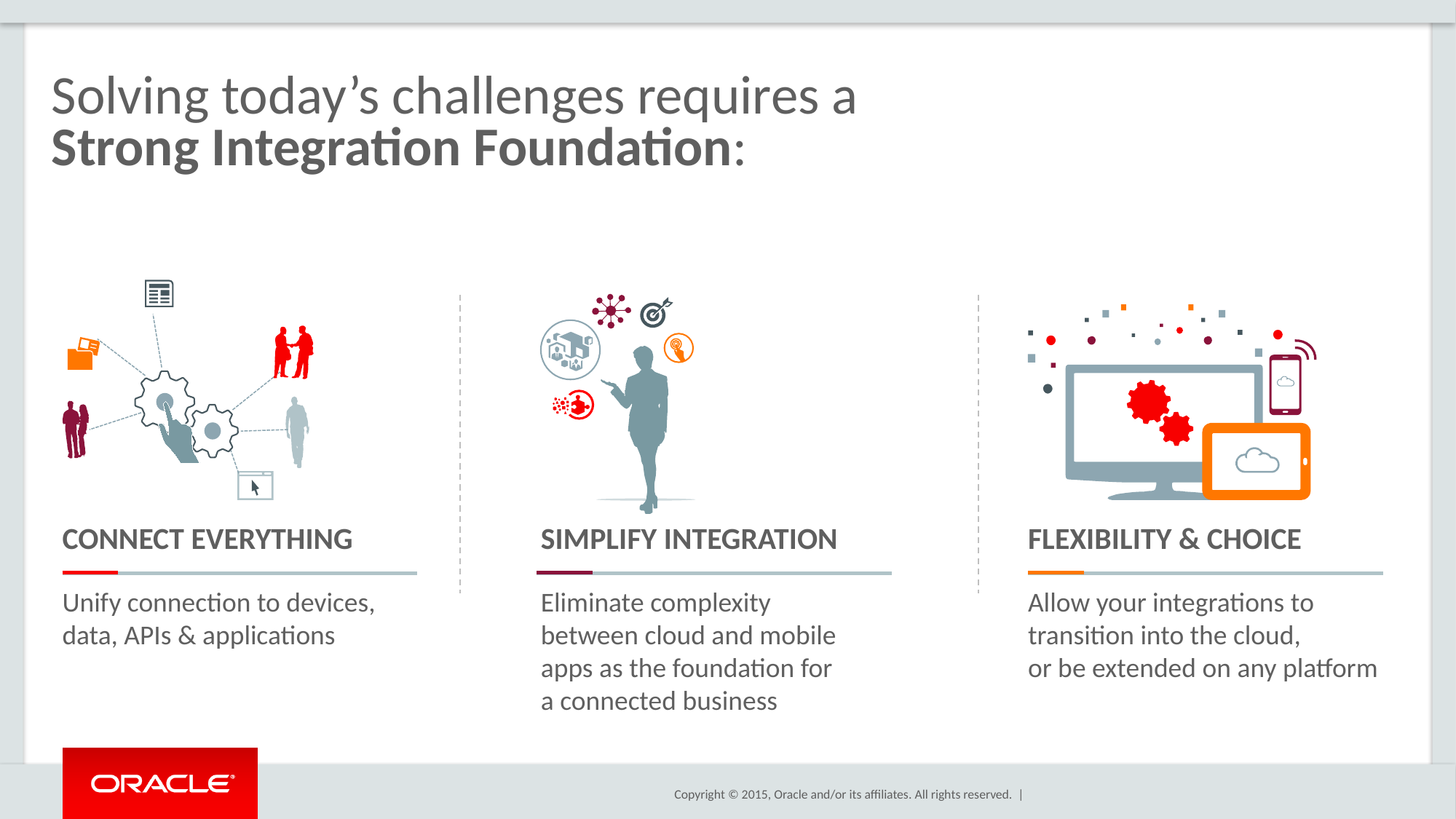

# Solving today’s challenges requires a Strong Integration Foundation:

CONNECT EVERYTHING
SIMPLIFY INTEGRATION
FLEXIBILITY & CHOICE
Unify connection to devices, data, APIs & applications
Eliminate complexity
between cloud and mobile
apps as the foundation for
a connected business
Allow your integrations to transition into the cloud,
or be extended on any platform